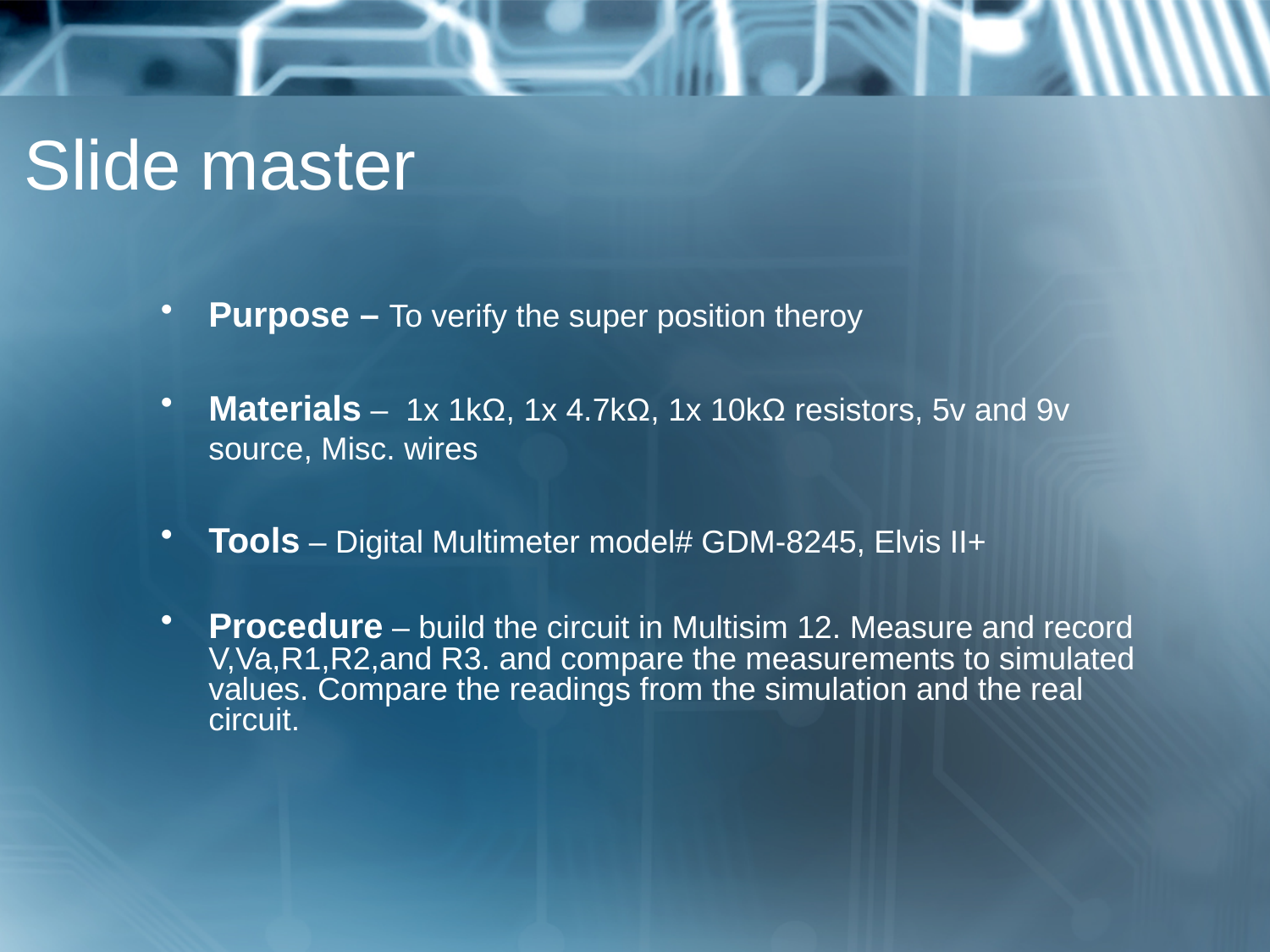

# Slide master
Purpose – To verify the super position theroy

Materials –  1x 1kΩ, 1x 4.7kΩ, 1x 10kΩ resistors, 5v and 9v source, Misc. wires

Tools – Digital Multimeter model# GDM-8245, Elvis II+

Procedure – build the circuit in Multisim 12. Measure and record V,Va,R1,R2,and R3. and compare the measurements to simulated values. Compare the readings from the simulation and the real circuit.